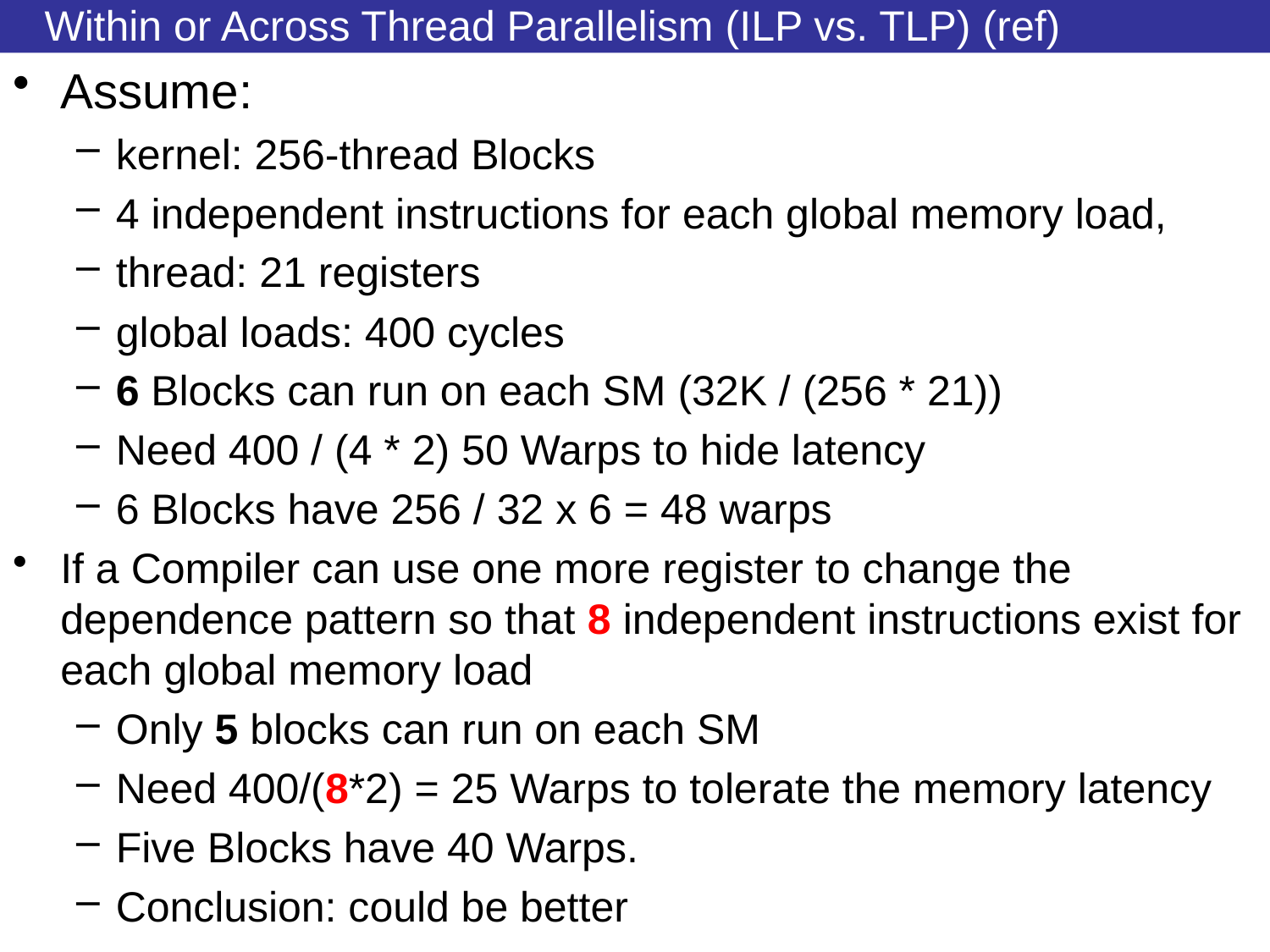

# Within or Across Thread Parallelism (ILP vs. TLP) (ref)
Assume:
kernel: 256-thread Blocks
4 independent instructions for each global memory load,
thread: 21 registers
global loads: 400 cycles
6 Blocks can run on each SM (32K / (256 * 21))
Need 400 / (4 * 2) 50 Warps to hide latency
6 Blocks have 256 / 32 x 6 = 48 warps
If a Compiler can use one more register to change the dependence pattern so that 8 independent instructions exist for each global memory load
Only 5 blocks can run on each SM
Need 400/(8*2) = 25 Warps to tolerate the memory latency
Five Blocks have 40 Warps.
Conclusion: could be better